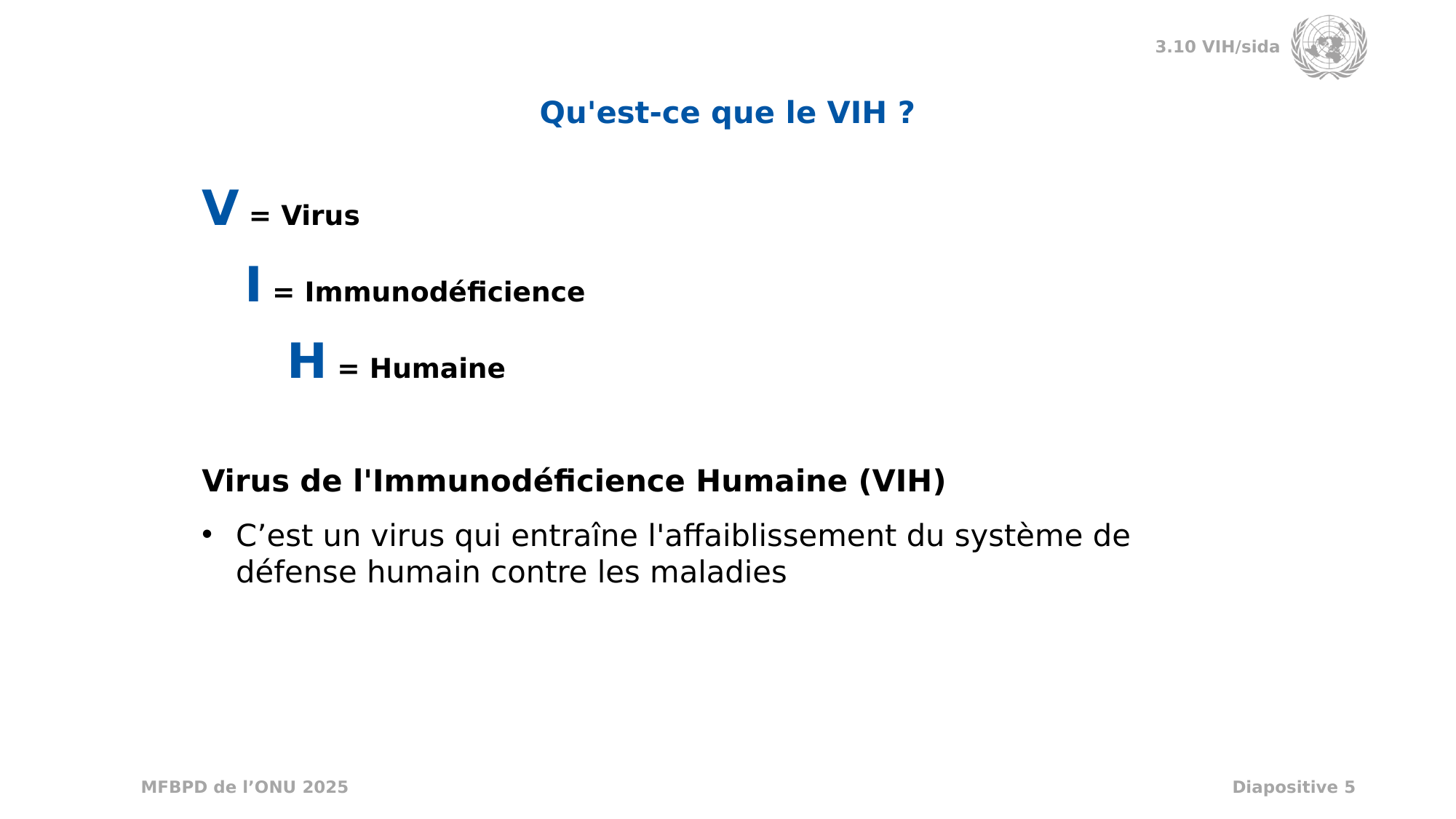

Qu'est-ce que le VIH ?
V = Virus
I = Immunodéficience
H = Humaine

Virus de l'Immunodéficience Humaine (VIH)
C’est un virus qui entraîne l'affaiblissement du système de défense humain contre les maladies